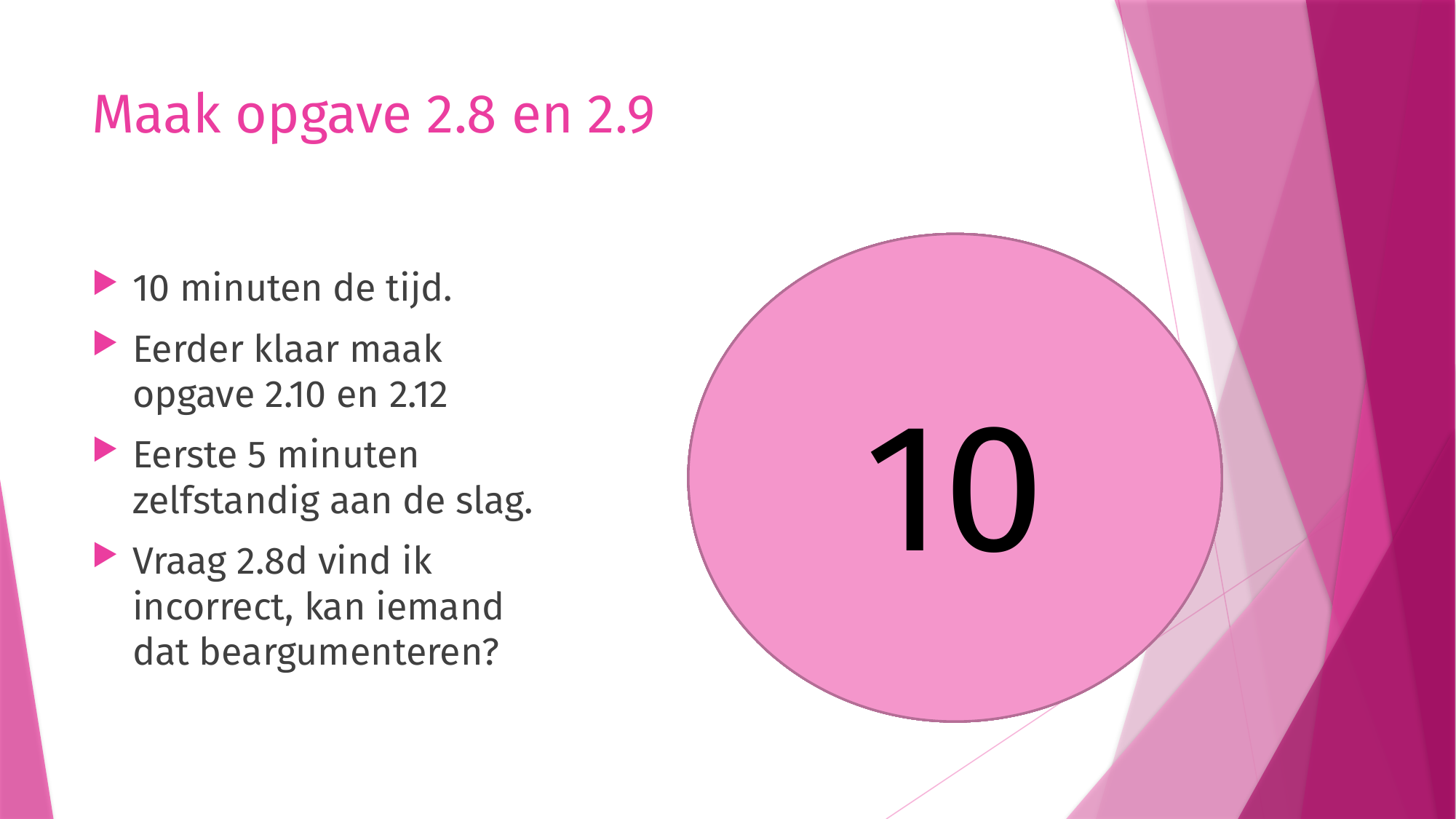

# Maak opgave 2.8 en 2.9
10
9
8
5
6
7
4
3
1
2
10 minuten de tijd.
Eerder klaar maak opgave 2.10 en 2.12
Eerste 5 minuten zelfstandig aan de slag.
Vraag 2.8d vind ik incorrect, kan iemand dat beargumenteren?